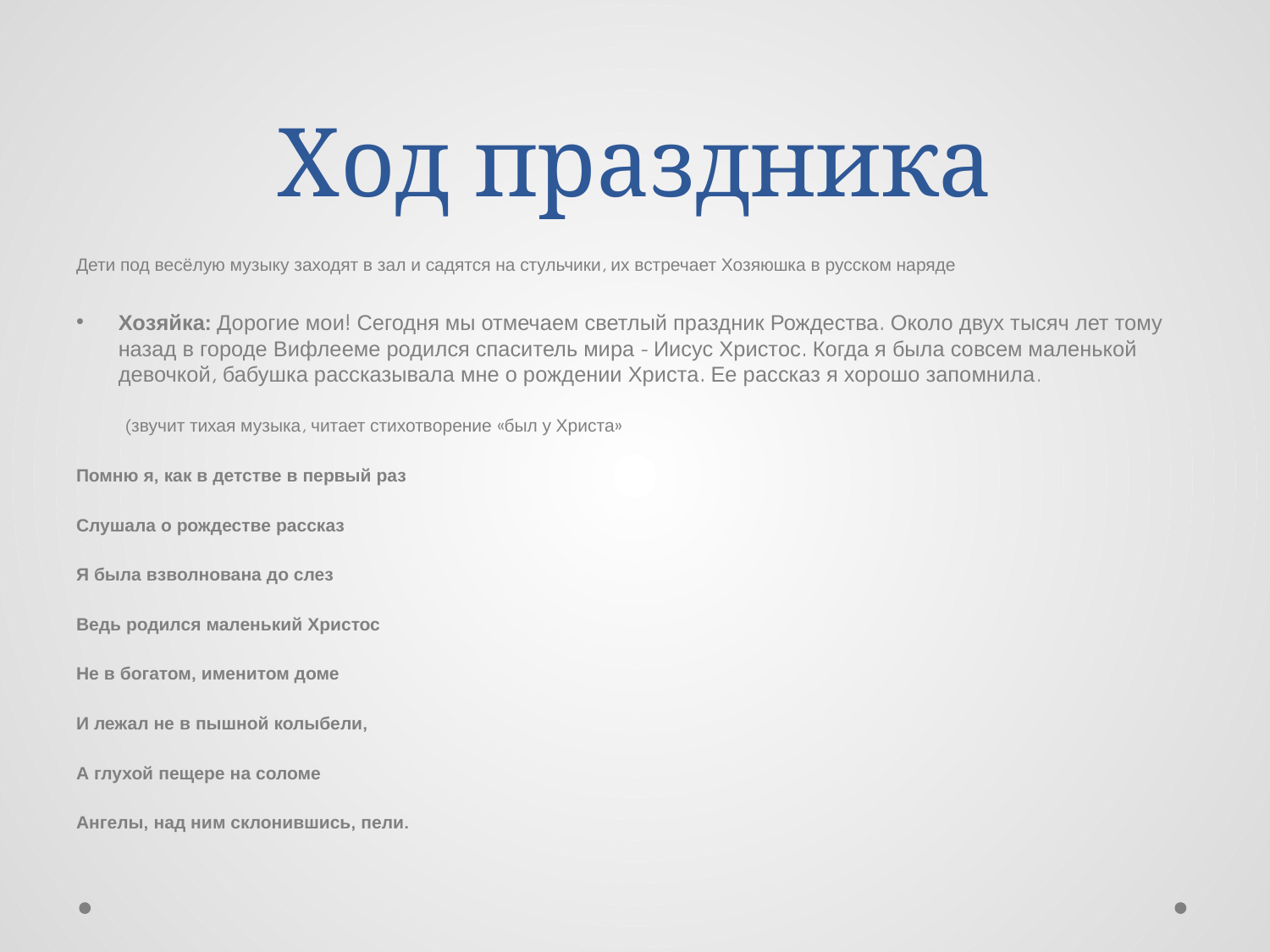

# Ход праздника

Дети под весёлую музыку заходят в зал и садятся на стульчики, их встречает Хозяюшка в русском наряде

Хозяйка: Дорогие мои! Сегодня мы отмечаем светлый праздник Рождества. Около двух тысяч лет тому назад в городе Вифлееме родился спаситель мира - Иисус Христос. Когда я была совсем маленькой девочкой, бабушка рассказывала мне о рождении Христа. Ее рассказ я хорошо запомнила.

          (звучит тихая музыка, читает стихотворение «был у Христа»

Помню я, как в детстве в первый раз

Слушала о рождестве рассказ

Я была взволнована до слез

Ведь родился маленький Христос

Не в богатом, именитом доме

И лежал не в пышной колыбели,

А глухой пещере на соломе

Ангелы, над ним склонившись, пели.